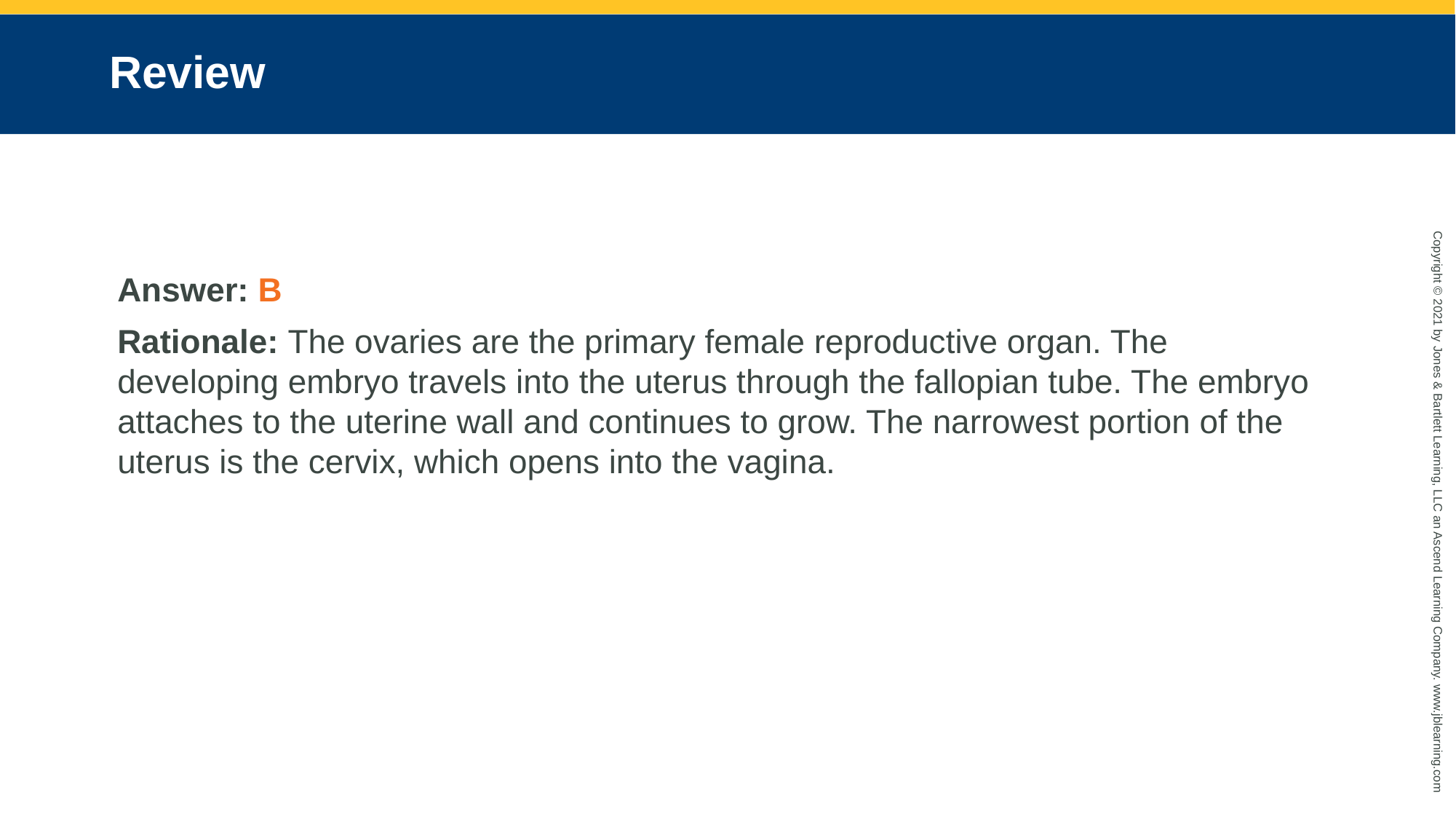

# Review
Answer: B
Rationale: The ovaries are the primary female reproductive organ. The developing embryo travels into the uterus through the fallopian tube. The embryo attaches to the uterine wall and continues to grow. The narrowest portion of the uterus is the cervix, which opens into the vagina.